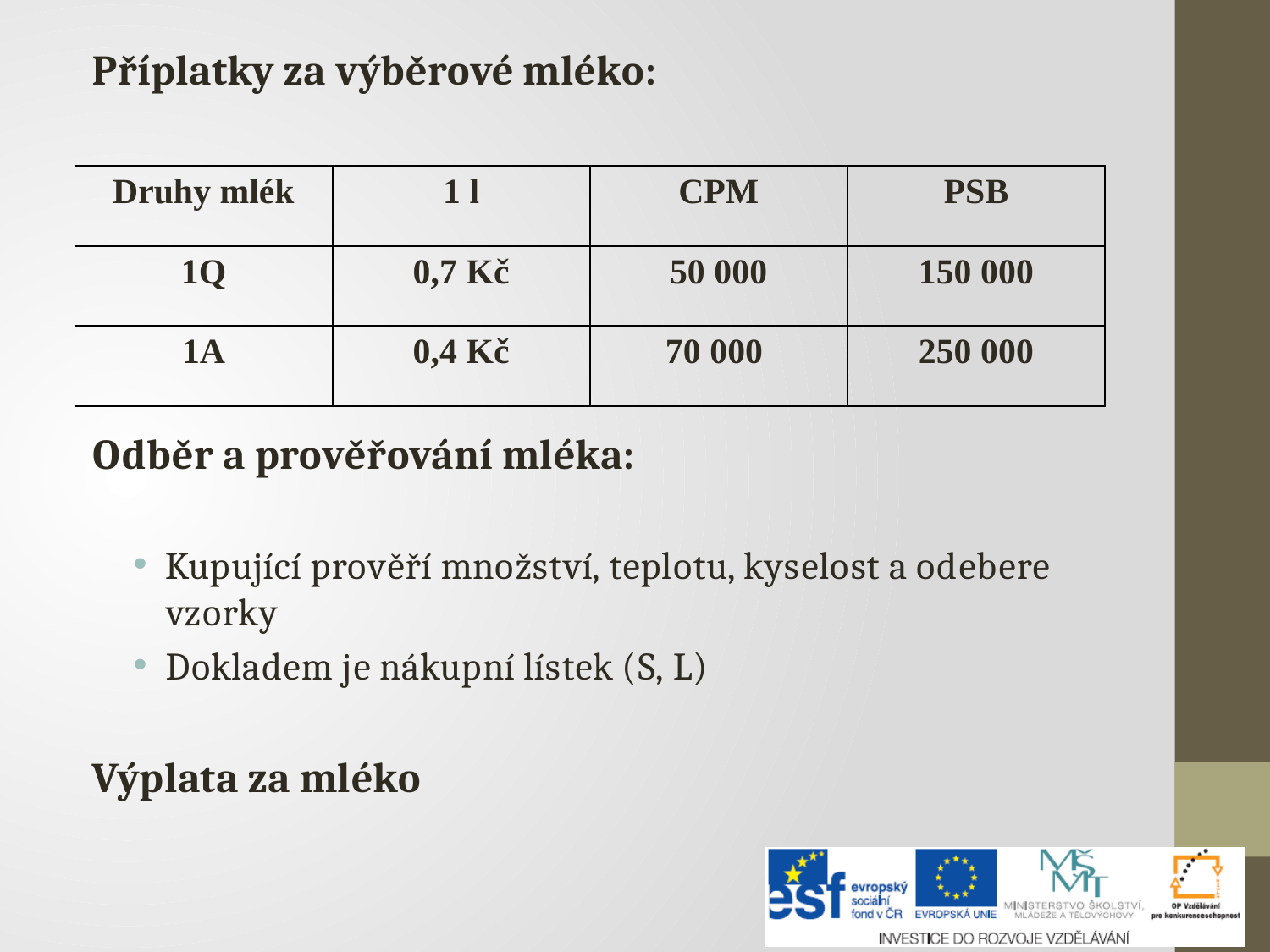

Příplatky za výběrové mléko:

Odběr a prověřování mléka:

Kupující prověří množství, teplotu, kyselost a odebere vzorky
Dokladem je nákupní lístek (S, L)

Výplata za mléko

| Druhy mlék | 1 l | CPM | PSB |
| --- | --- | --- | --- |
| 1Q | 0,7 Kč | 50 000 | 150 000 |
| 1A | 0,4 Kč | 70 000 | 250 000 |